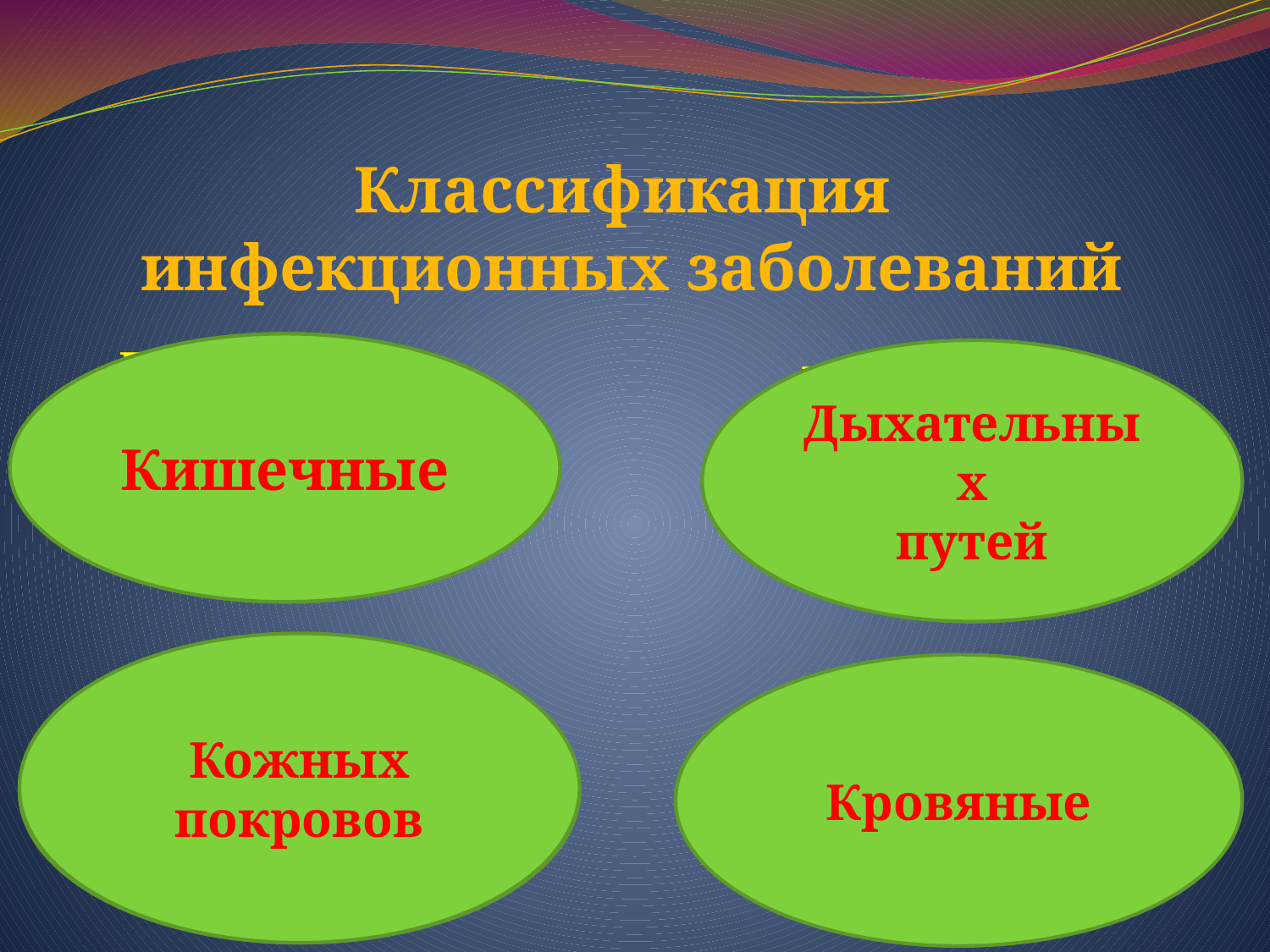

Классификация
инфекционных заболеваний
Кишечные
Брюшной тиф,
вирусный гепатит А,
дизентерия,
холера.
Дыхательных
путей
Дифтерия, корь
коклюш, грипп,
скарлатина,
туберкулёз
Кожных
покровов
Стригущий лишай,
сибирская язва,
рожа, столбняк

Кровяные
Сыпной тиф,
клещевой энцефалит,
чума